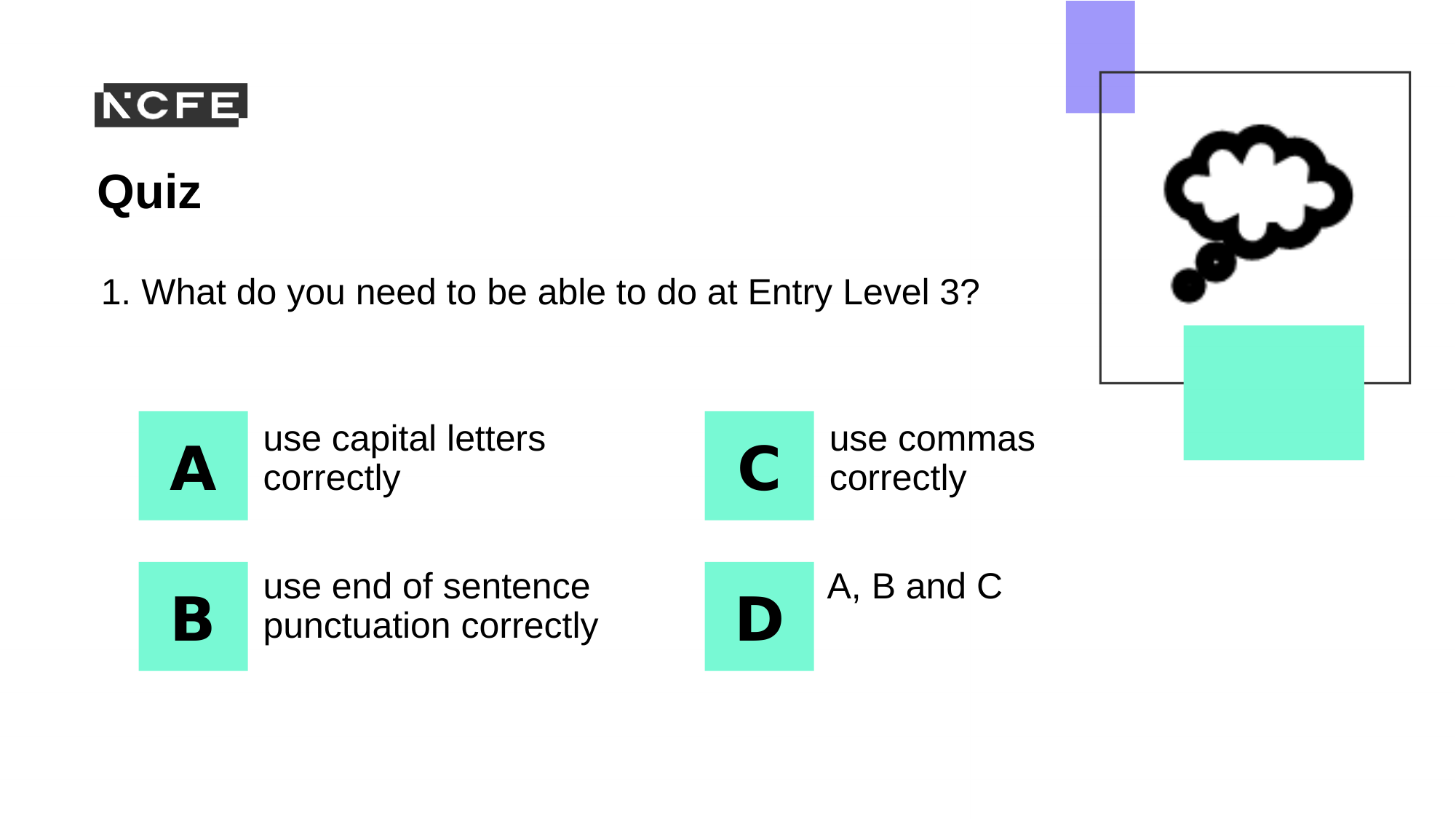

1. What do you need to be able to do at Entry Level 3?

use capital letters correctly

use commas correctly

use end of sentence punctuation correctly

A, B and C